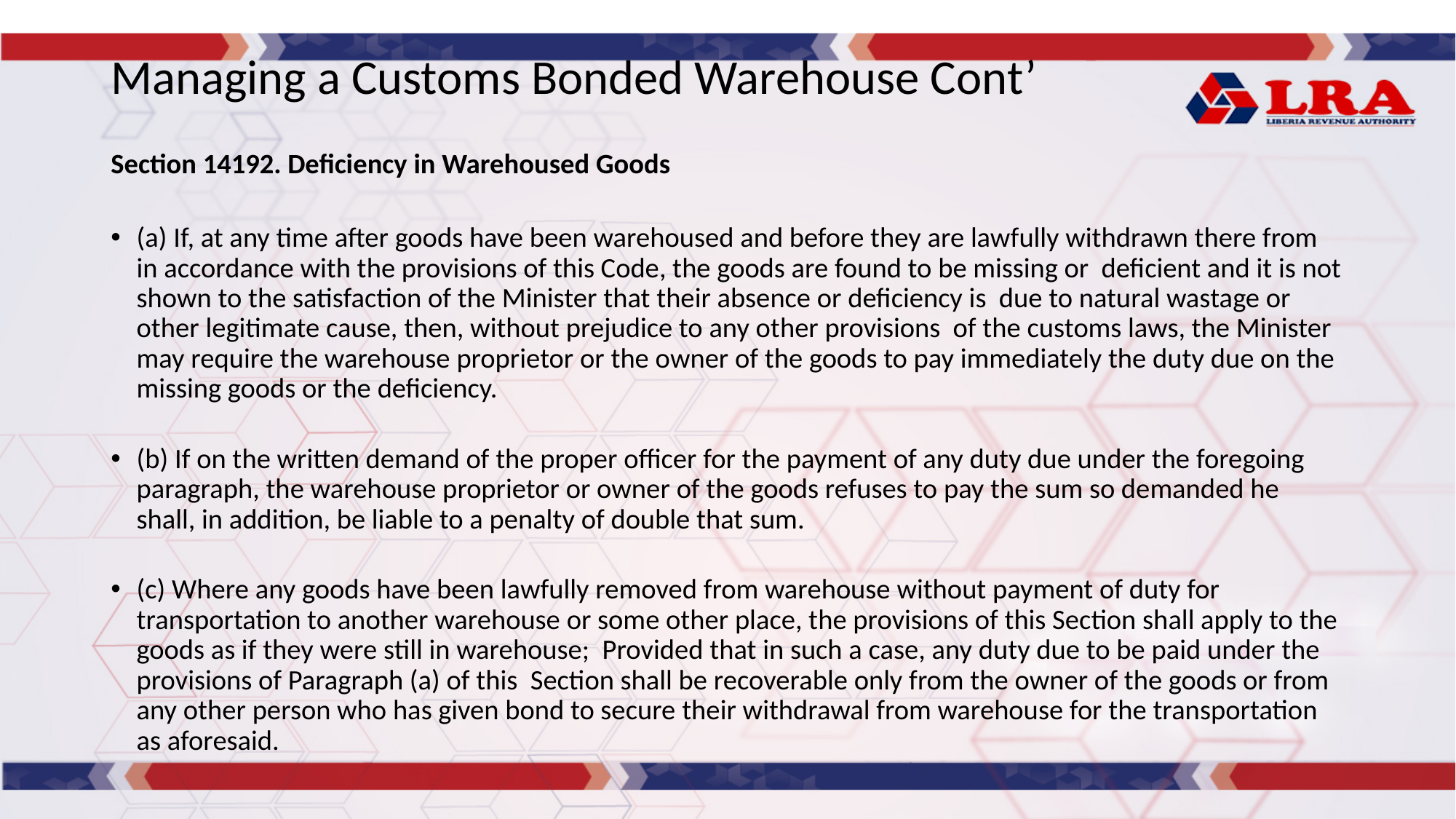

# Managing a Customs Bonded Warehouse Cont’
Section 14192. Deficiency in Warehoused Goods
(a) If, at any time after goods have been warehoused and before they are lawfully withdrawn there from in accordance with the provisions of this Code, the goods are found to be missing or  deficient and it is not shown to the satisfaction of the Minister that their absence or deficiency is  due to natural wastage or other legitimate cause, then, without prejudice to any other provisions  of the customs laws, the Minister may require the warehouse proprietor or the owner of the goods to pay immediately the duty due on the missing goods or the deficiency.
(b) If on the written demand of the proper officer for the payment of any duty due under the foregoing paragraph, the warehouse proprietor or owner of the goods refuses to pay the sum so demanded he shall, in addition, be liable to a penalty of double that sum.
(c) Where any goods have been lawfully removed from warehouse without payment of duty for  transportation to another warehouse or some other place, the provisions of this Section shall apply to the goods as if they were still in warehouse;  Provided that in such a case, any duty due to be paid under the provisions of Paragraph (a) of this  Section shall be recoverable only from the owner of the goods or from any other person who has given bond to secure their withdrawal from warehouse for the transportation as aforesaid.